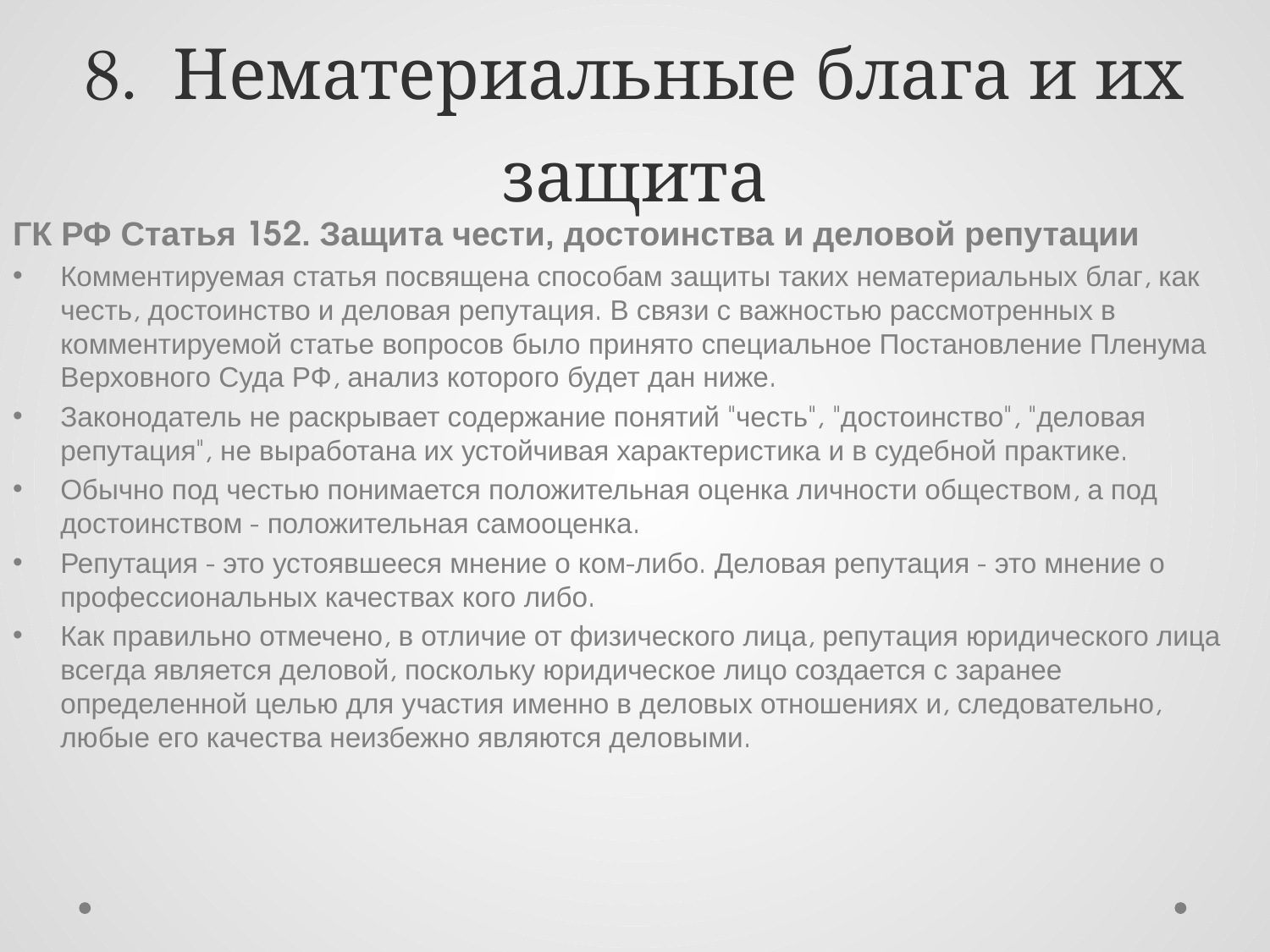

# 8.  Нематериальные блага и их защита
ГК РФ Статья 152. Защита чести, достоинства и деловой репутации
Комментируемая статья посвящена способам защиты таких нематериальных благ, как честь, достоинство и деловая репутация. В связи с важностью рассмотренных в комментируемой статье вопросов было принято специальное Постановление Пленума Верховного Суда РФ, анализ которого будет дан ниже.
Законодатель не раскрывает содержание понятий "честь", "достоинство", "деловая репутация", не выработана их устойчивая характеристика и в судебной практике.
Обычно под честью понимается положительная оценка личности обществом, а под достоинством - положительная самооценка.
Репутация - это устоявшееся мнение о ком-либо. Деловая репутация - это мнение о профессиональных качествах кого либо.
Как правильно отмечено, в отличие от физического лица, репутация юридического лица всегда является деловой, поскольку юридическое лицо создается с заранее определенной целью для участия именно в деловых отношениях и, следовательно, любые его качества неизбежно являются деловыми.